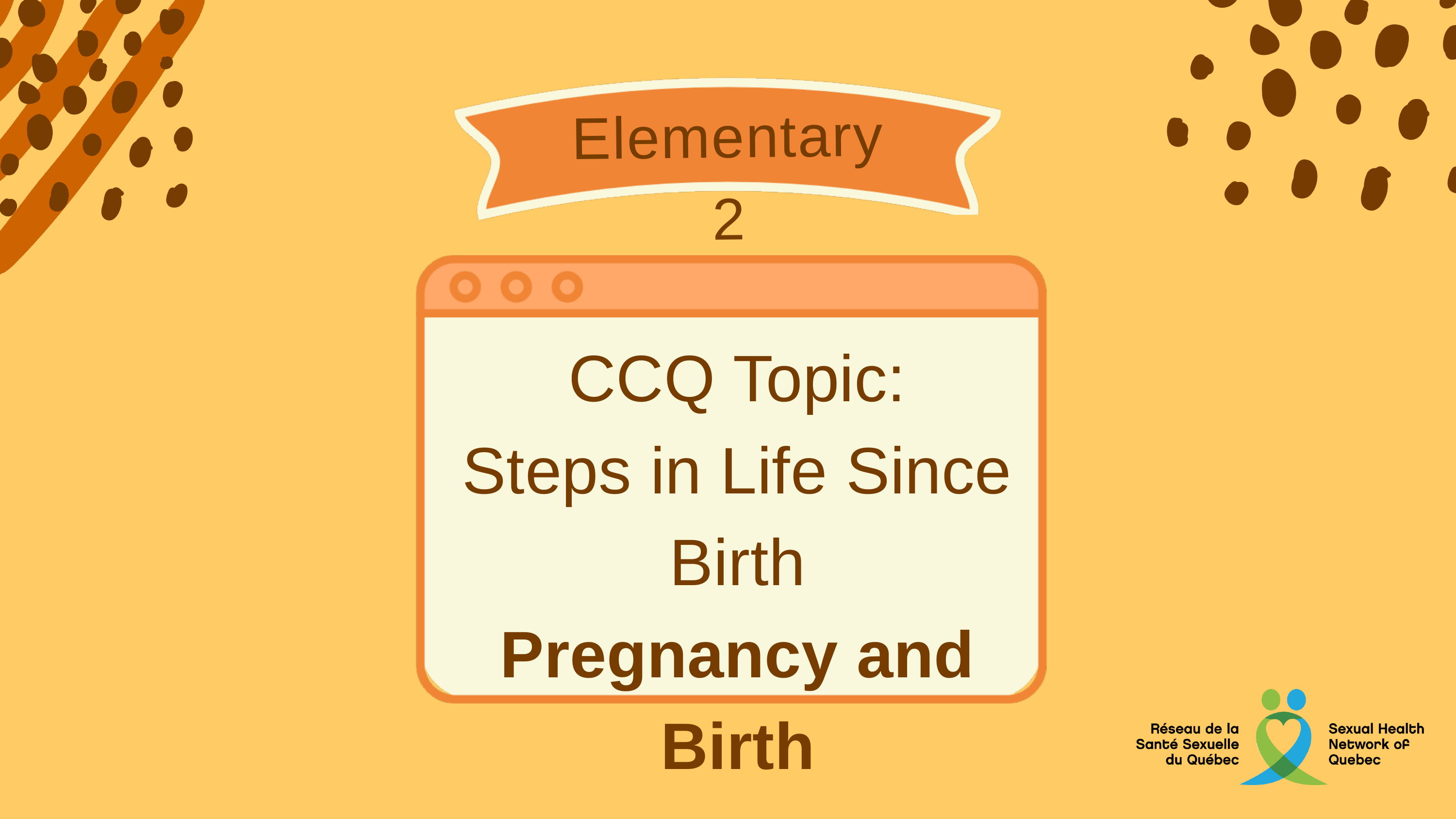

Elementary 2

CCQ Topic:
Steps in Life Since Birth
Pregnancy and Birth